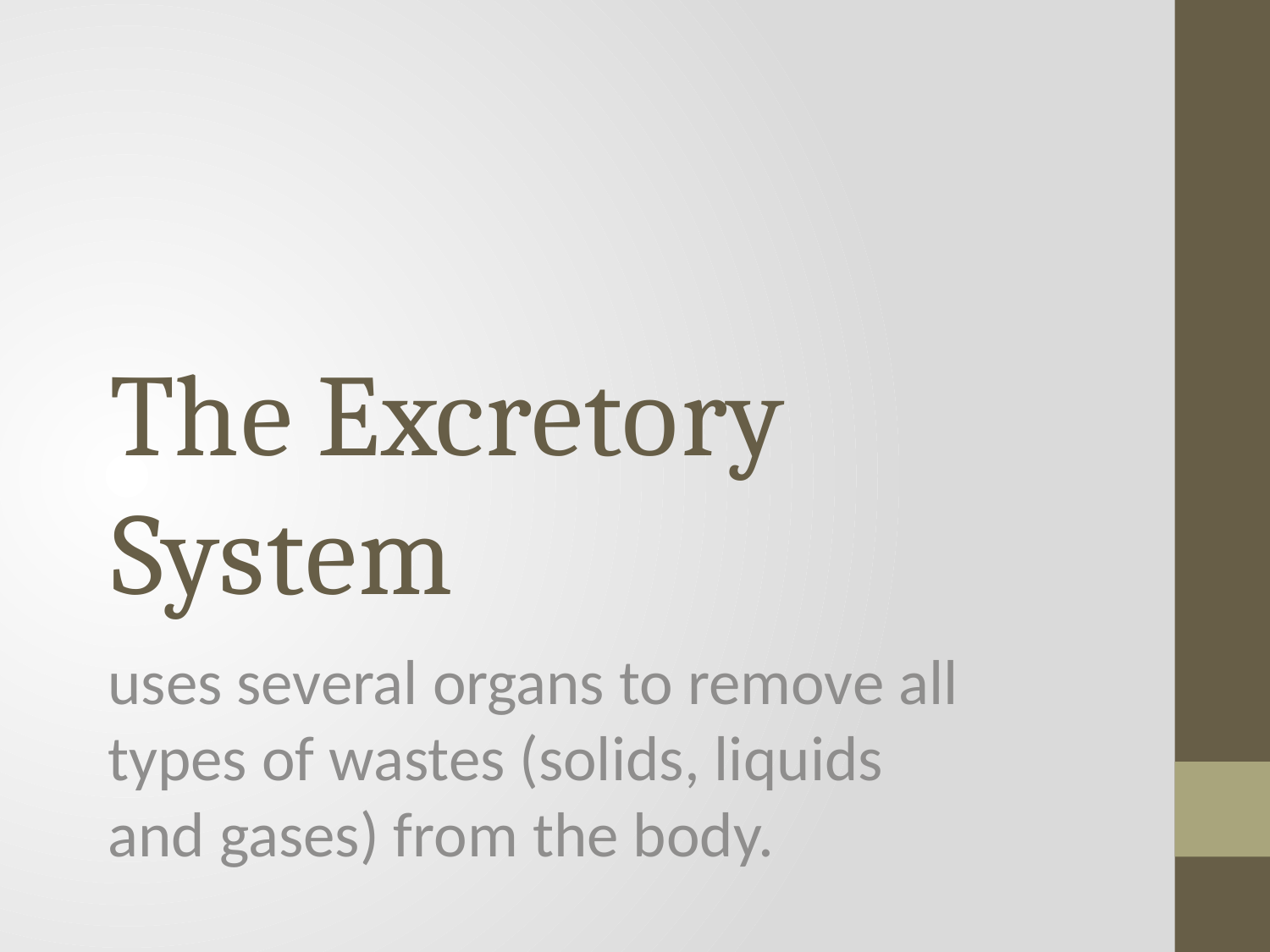

# The Excretory System
uses several organs to remove all types of wastes (solids, liquids and gases) from the body.